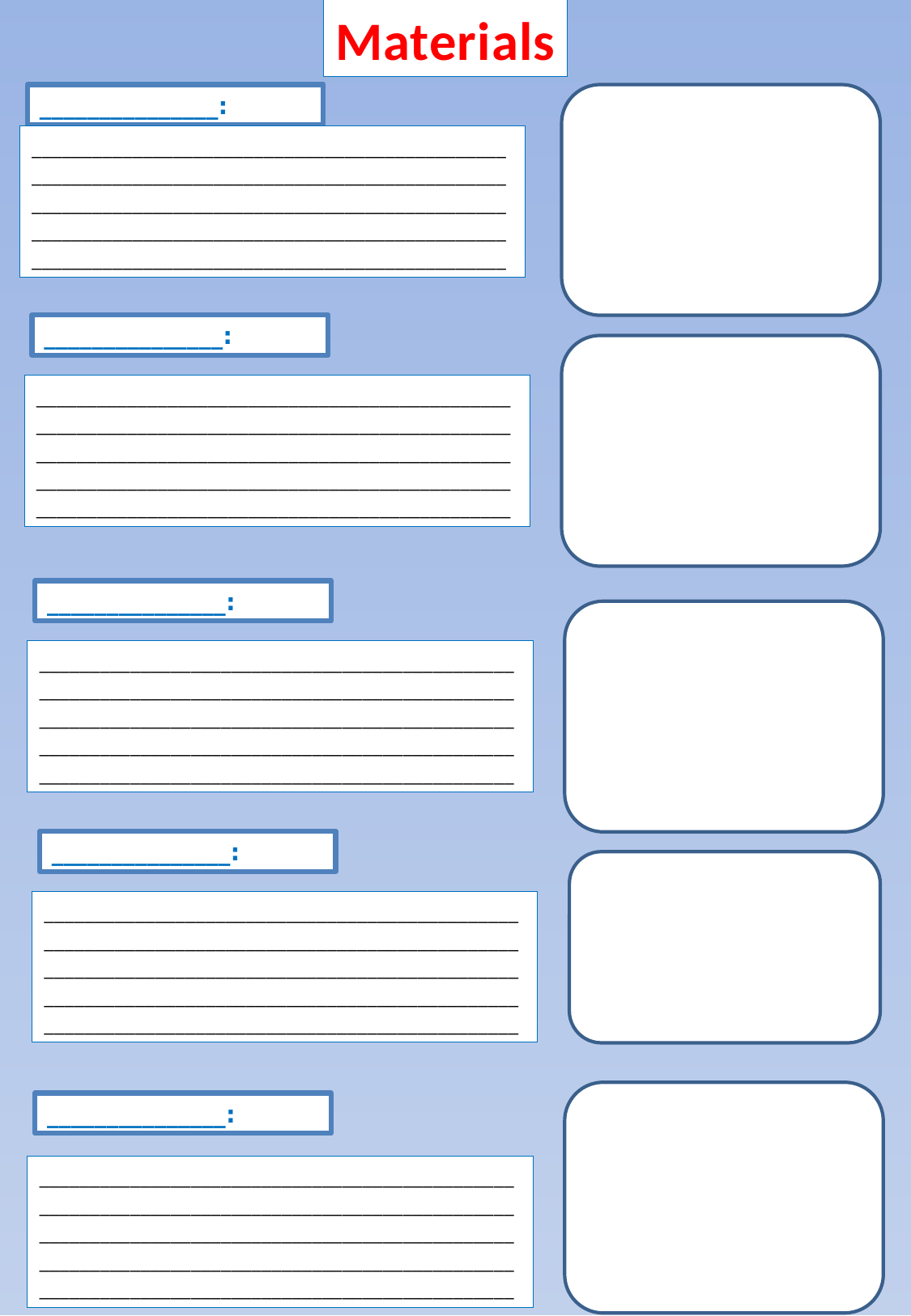

Materials
_______________:

___________________________________________________________________________________________________________________________________________________________________________________________________________________________________________
_______________:

___________________________________________________________________________________________________________________________________________________________________________________________________________________________________________
_______________:

___________________________________________________________________________________________________________________________________________________________________________________________________________________________________________
_______________:

___________________________________________________________________________________________________________________________________________________________________________________________________________________________________________

_______________:
___________________________________________________________________________________________________________________________________________________________________________________________________________________________________________